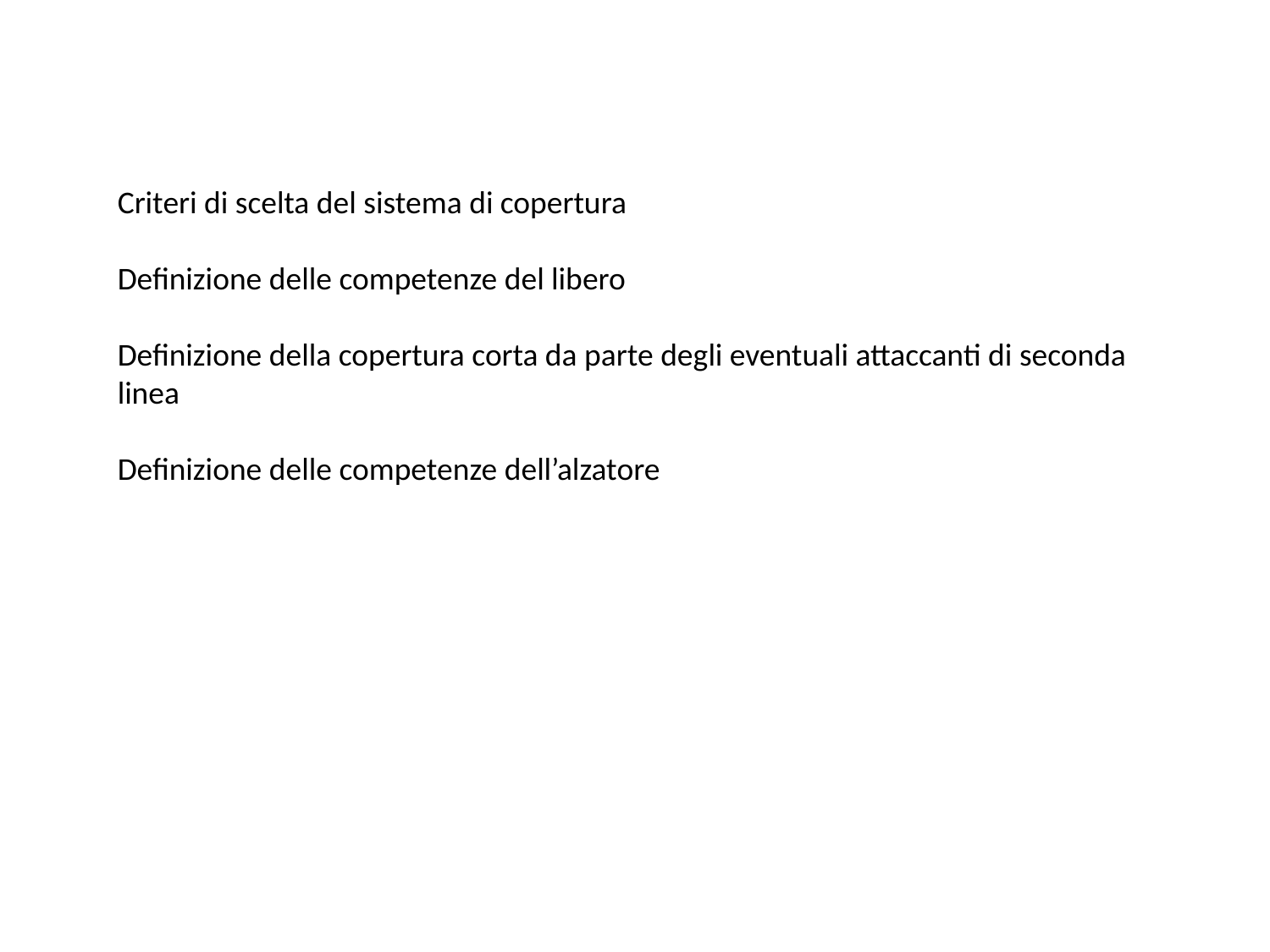

Criteri di scelta del sistema di copertura

Definizione delle competenze del libero

Definizione della copertura corta da parte degli eventuali attaccanti di seconda linea

Definizione delle competenze dell’alzatore